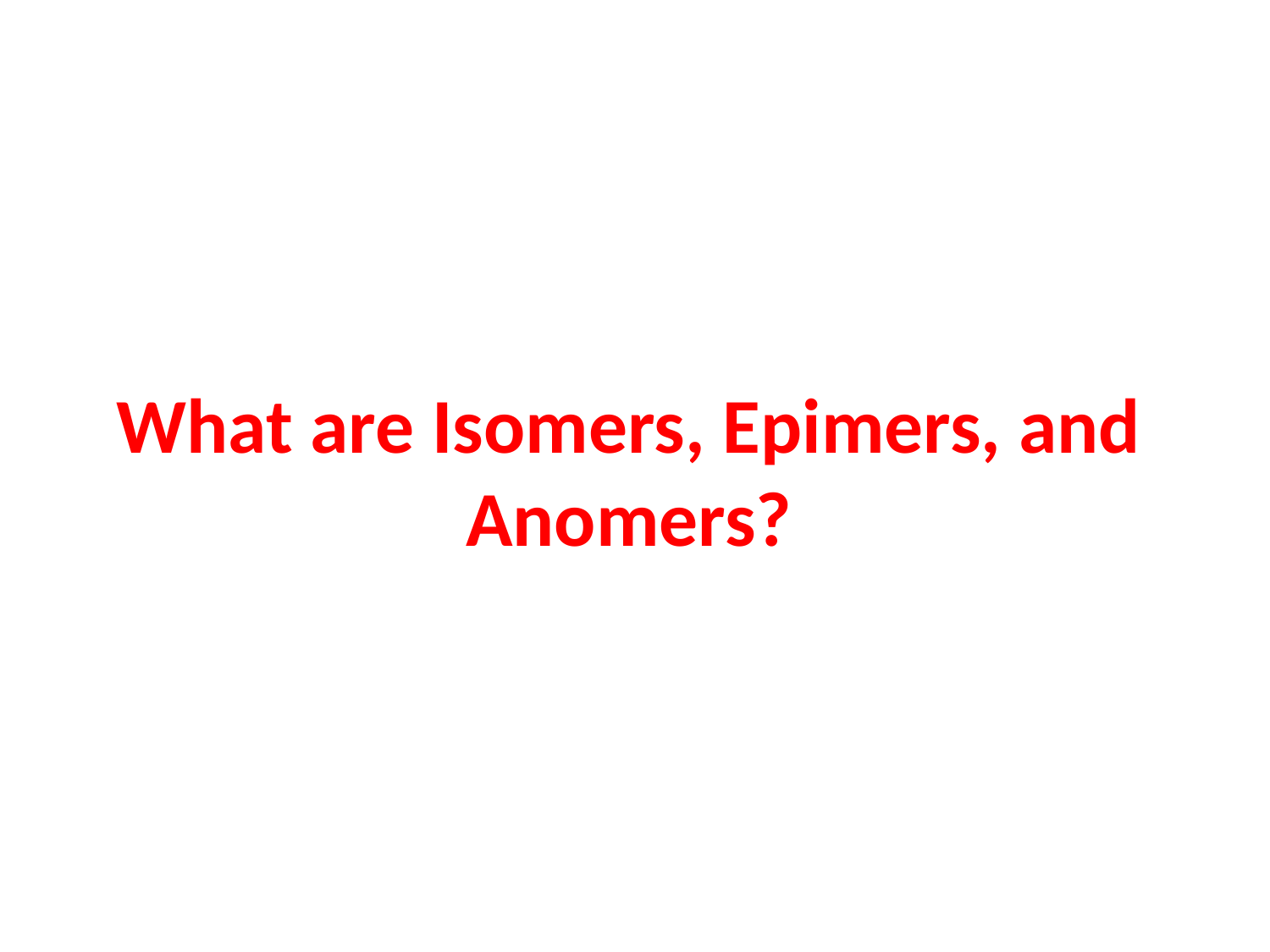

# What are Isomers, Epimers, and Anomers?